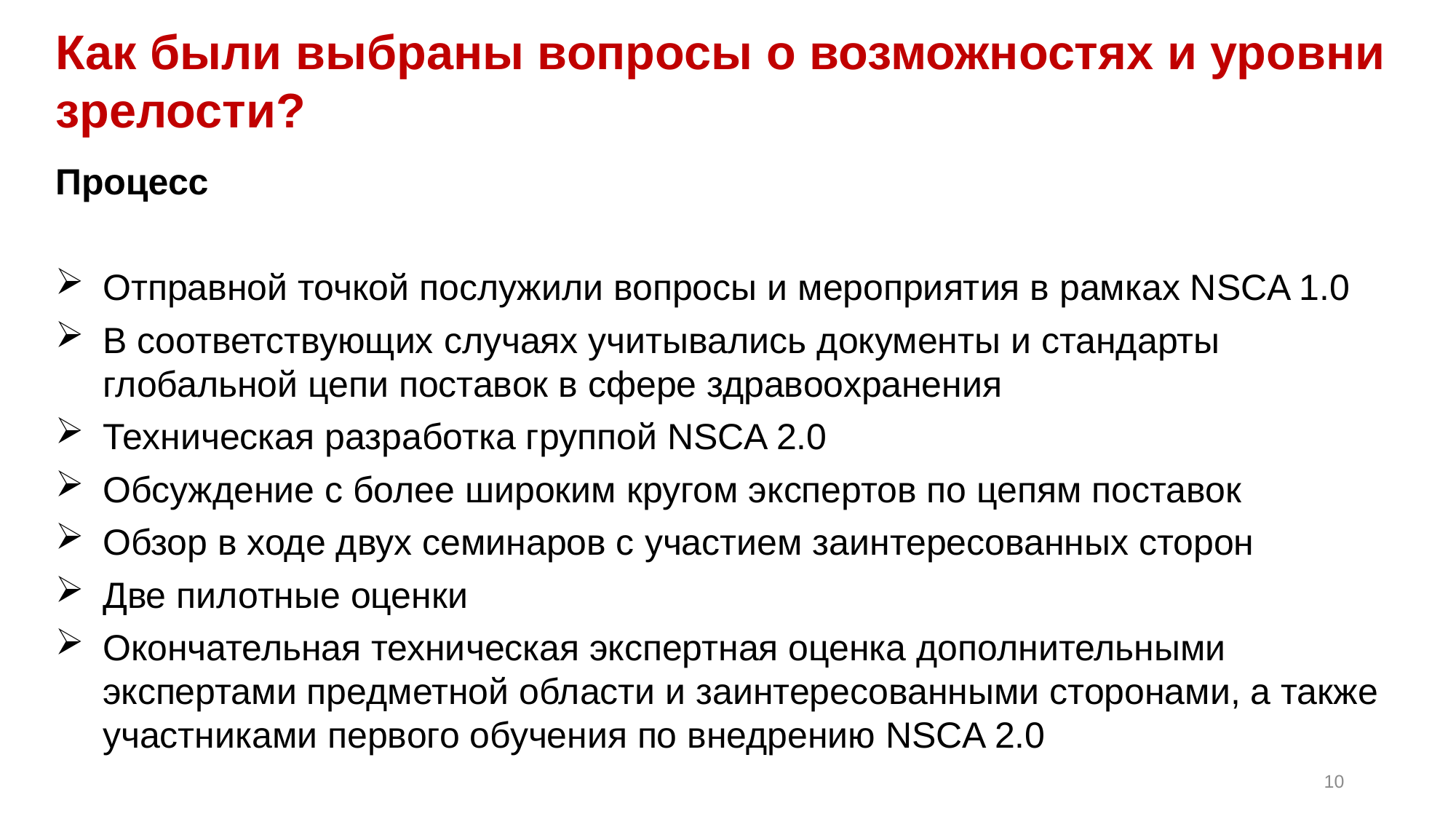

Как были выбраны вопросы о возможностях и уровни зрелости?
Процесс

Отправной точкой послужили вопросы и мероприятия в рамках NSCA 1.0
В соответствующих случаях учитывались документы и стандарты глобальной цепи поставок в сфере здравоохранения
Техническая разработка группой NSCA 2.0
Обсуждение с более широким кругом экспертов по цепям поставок
Обзор в ходе двух семинаров с участием заинтересованных сторон
Две пилотные оценки
Окончательная техническая экспертная оценка дополнительными экспертами предметной области и заинтересованными сторонами, а также участниками первого обучения по внедрению NSCA 2.0
10